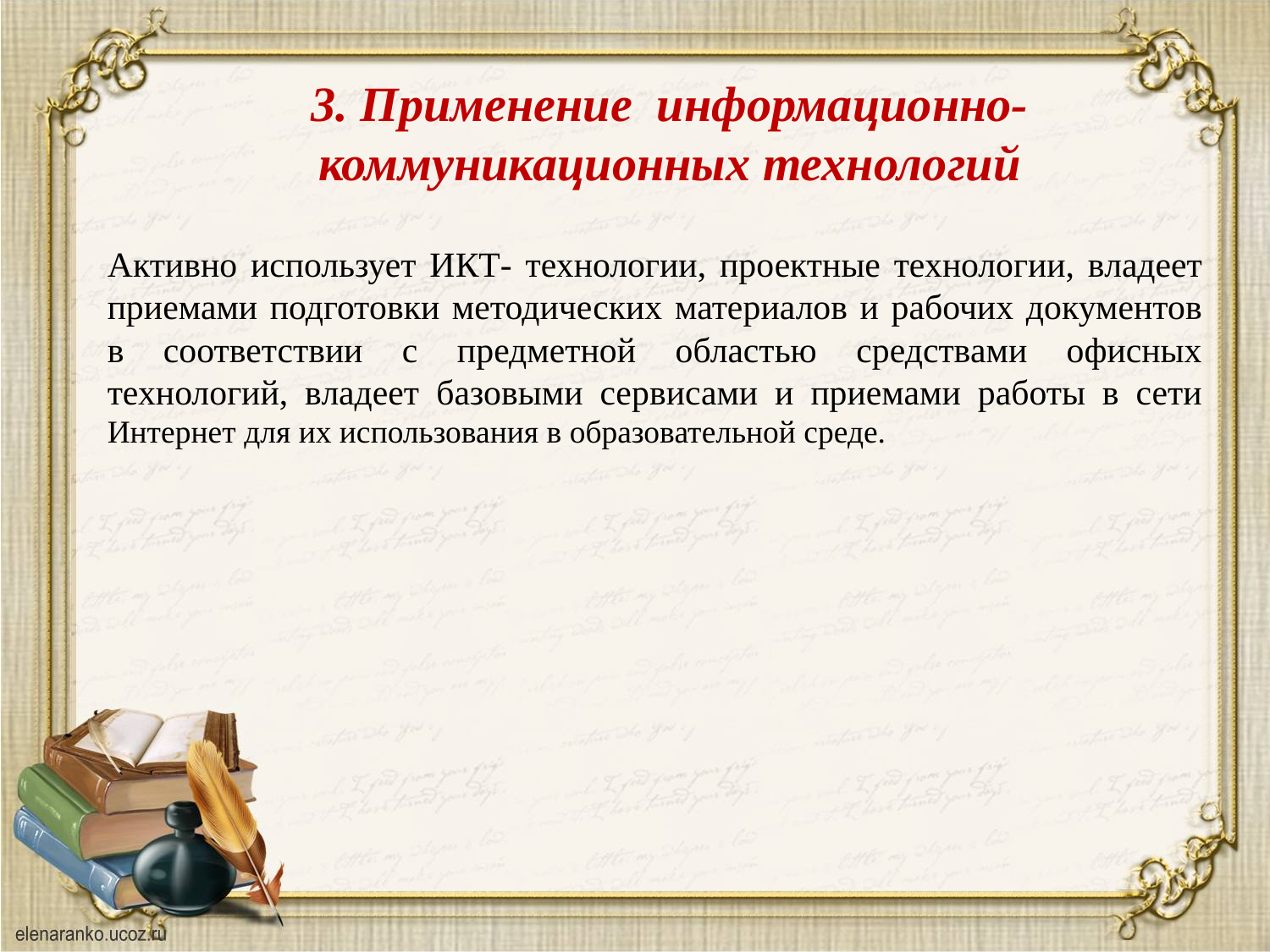

3. Применение  информационно-коммуникационных технологий

Активно использует ИКТ- технологии, проектные технологии, владеет приемами подготовки методических материалов и рабочих документов в соответствии с предметной областью средствами офисных технологий, владеет базовыми сервисами и приемами работы в сети Интернет для их использования в образовательной среде.